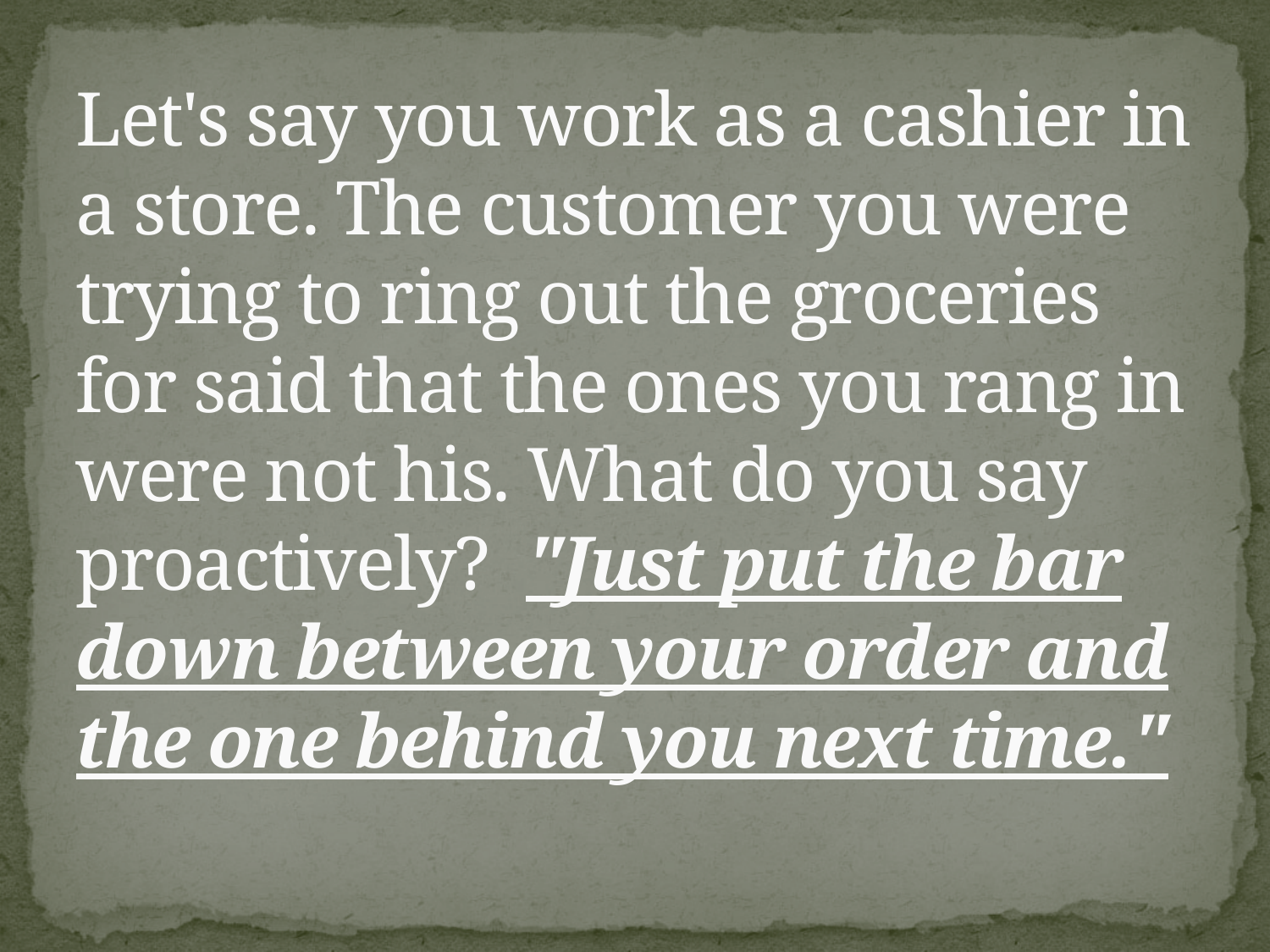

# Let's say you work as a cashier in a store. The customer you were trying to ring out the groceries for said that the ones you rang in were not his. What do you say proactively?  "Just put the bar down between your order and the one behind you next time."